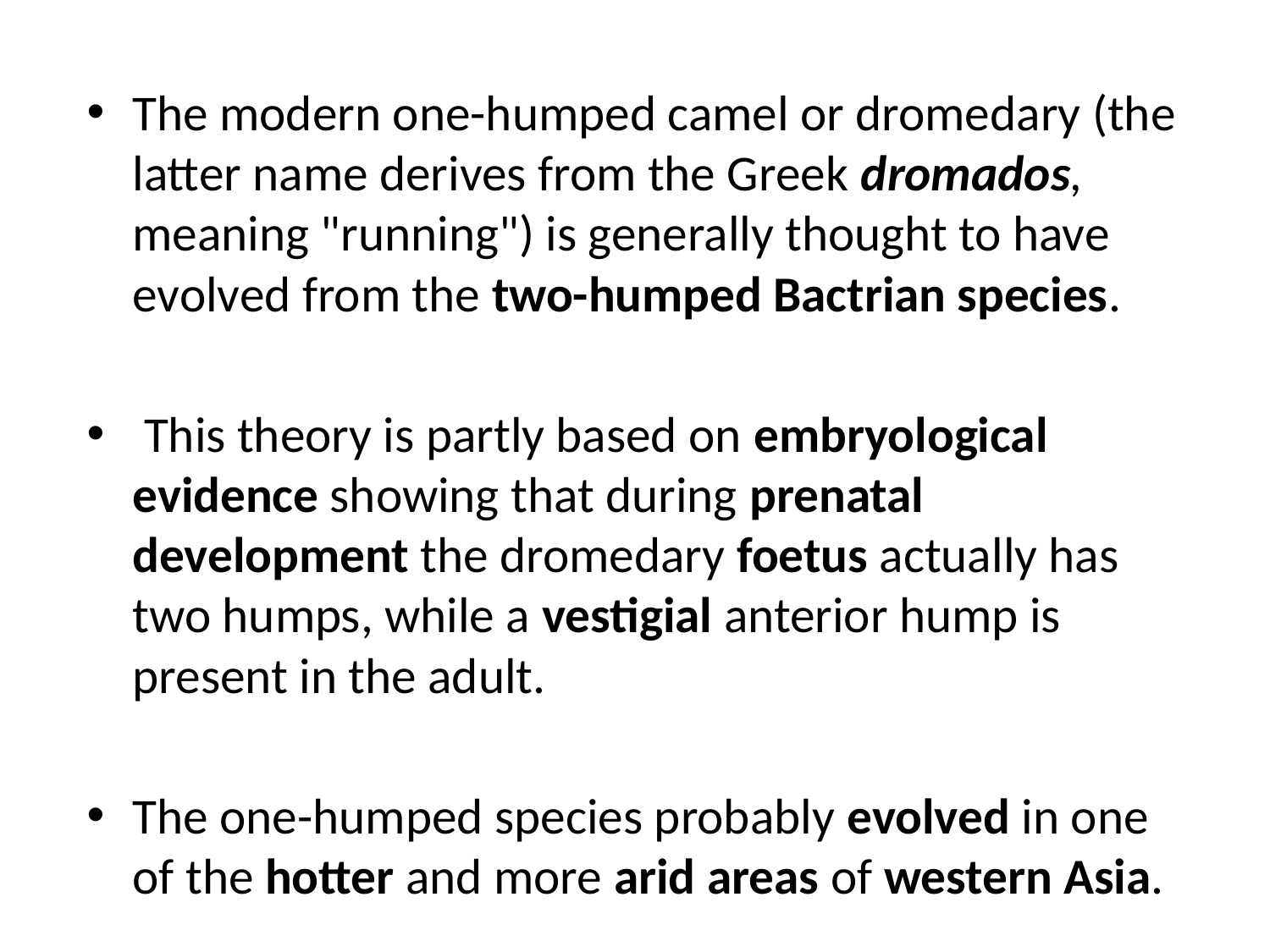

The modern one-humped camel or dromedary (the latter name derives from the Greek dromados, meaning "running") is generally thought to have evolved from the two-humped Bactrian species.

 This theory is partly based on embryological evidence showing that during prenatal development the dromedary foetus actually has two humps, while a vestigial anterior hump is present in the adult.

The one-humped species probably evolved in one of the hotter and more arid areas of western Asia.